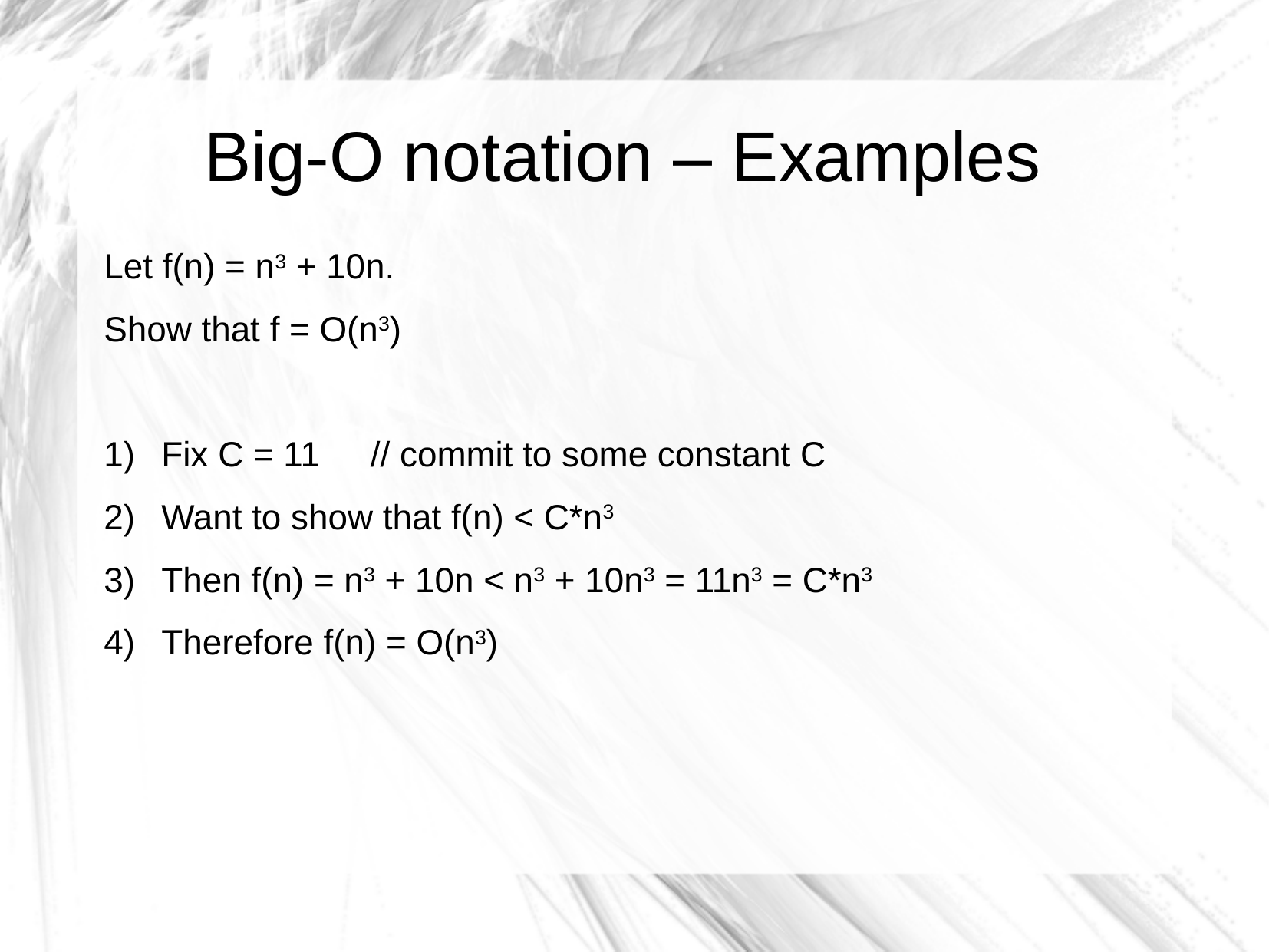

# Big-O notation – Examples
Let f(n) = n3 + 10n.
Show that f = O(n3)

Fix C = 11	// commit to some constant C
Want to show that f(n) < C*n3
Then f(n) = n3 + 10n < n3 + 10n3 = 11n3 = C*n3
Therefore f(n) = O(n3)